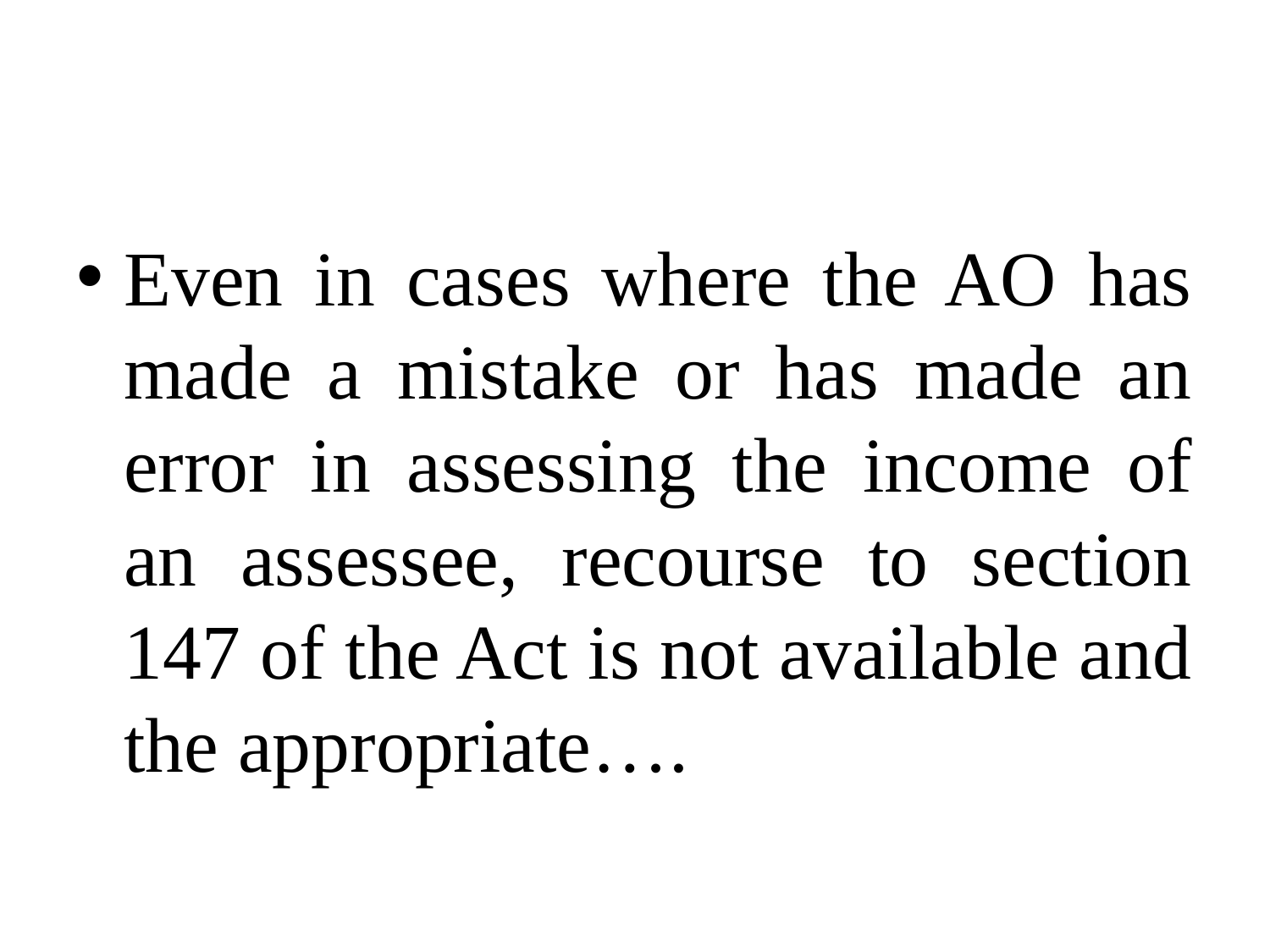

#
Even in cases where the AO has made a mistake or has made an error in assessing the income of an assessee, recourse to section 147 of the Act is not available and the appropriate….